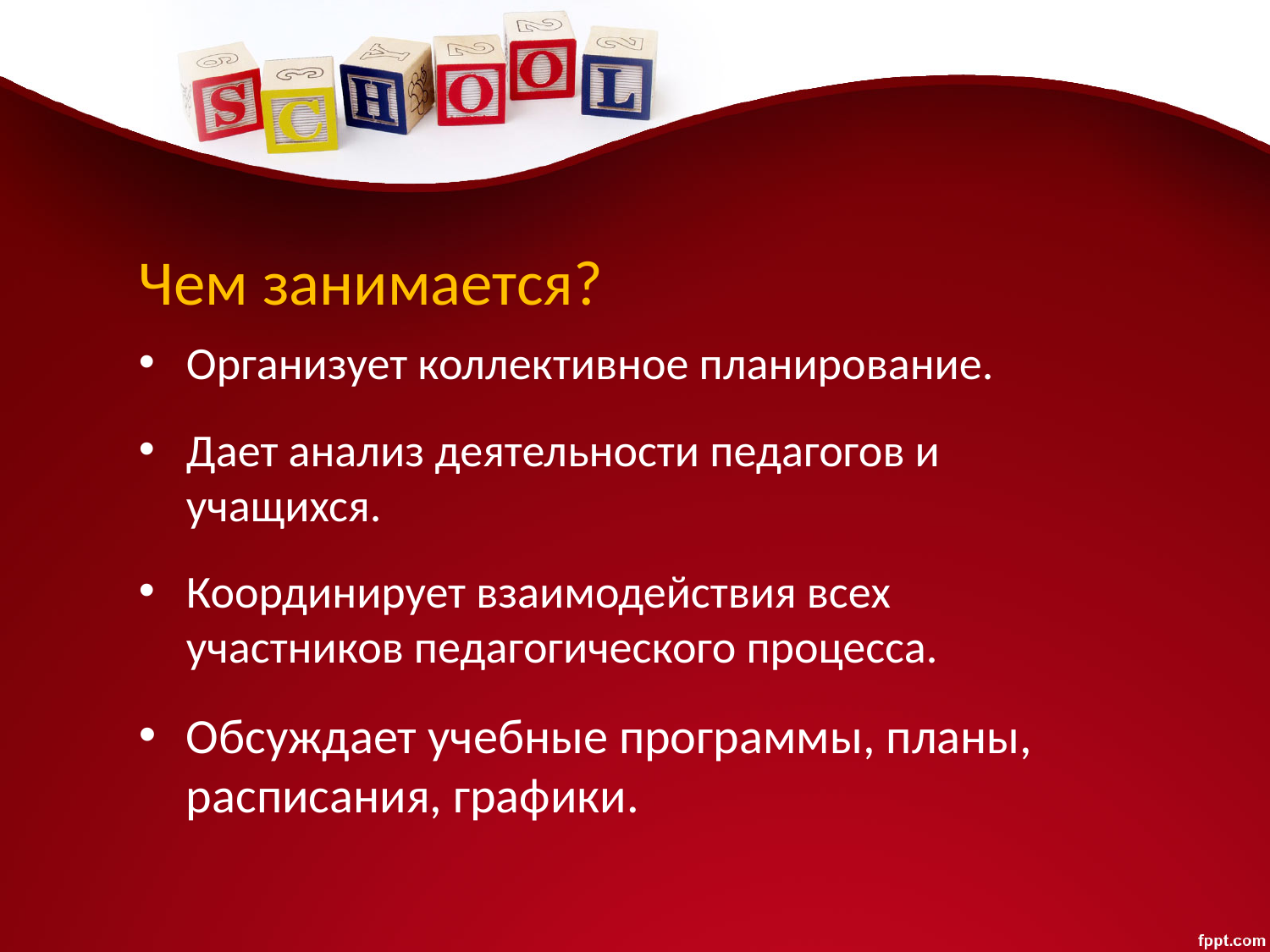

# Чем занимается?
Организует коллективное планирование.

Дает анализ деятельности педагогов и учащихся.

Координирует взаимодействия всех участников педагогического процесса.

Обсуждает учебные программы, планы, расписания, графики.